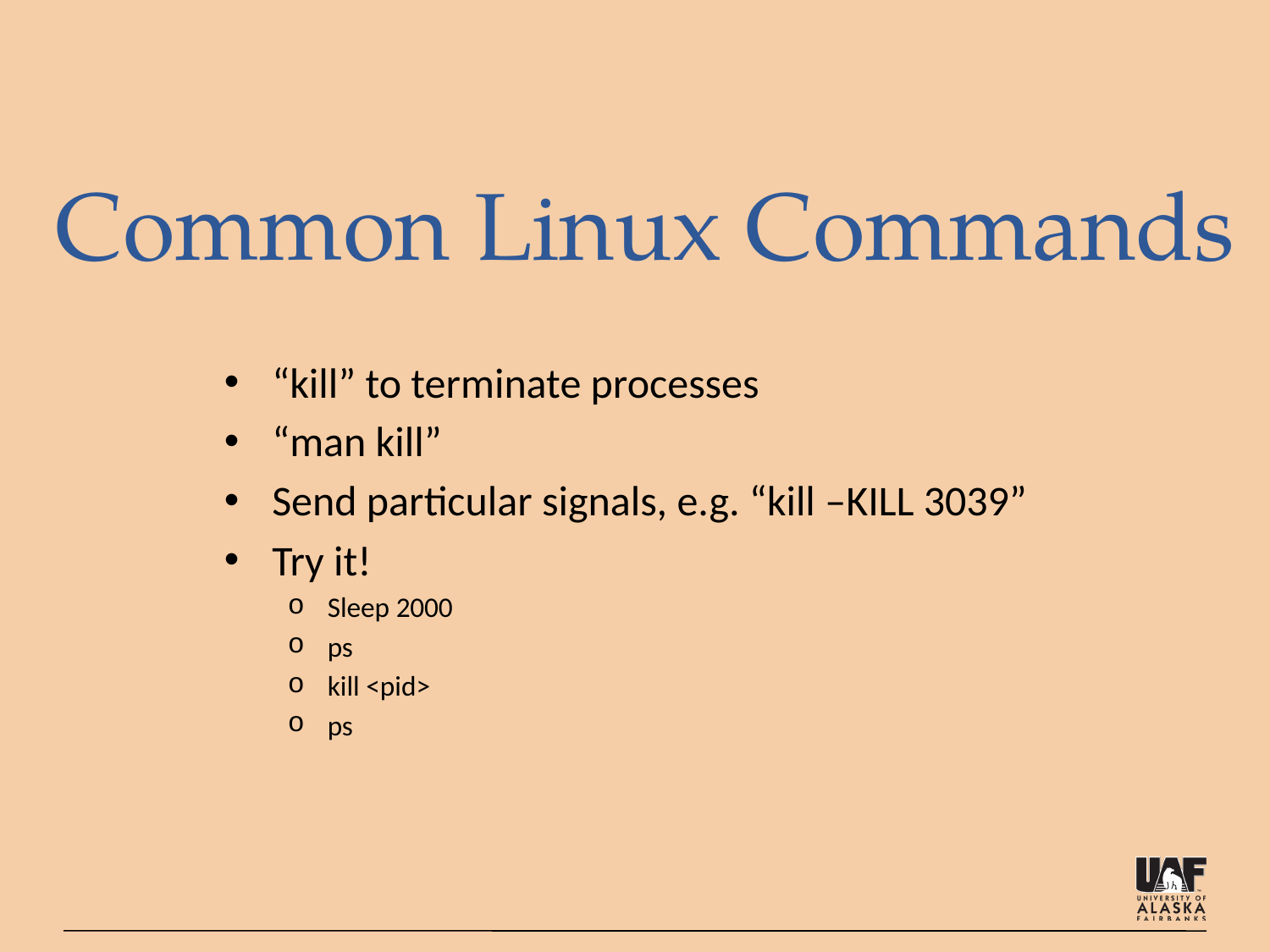

# Common Linux Commands
“kill” to terminate processes
“man kill”
Send particular signals, e.g. “kill –KILL 3039”
Try it!
Sleep 2000
ps
kill <pid>
ps